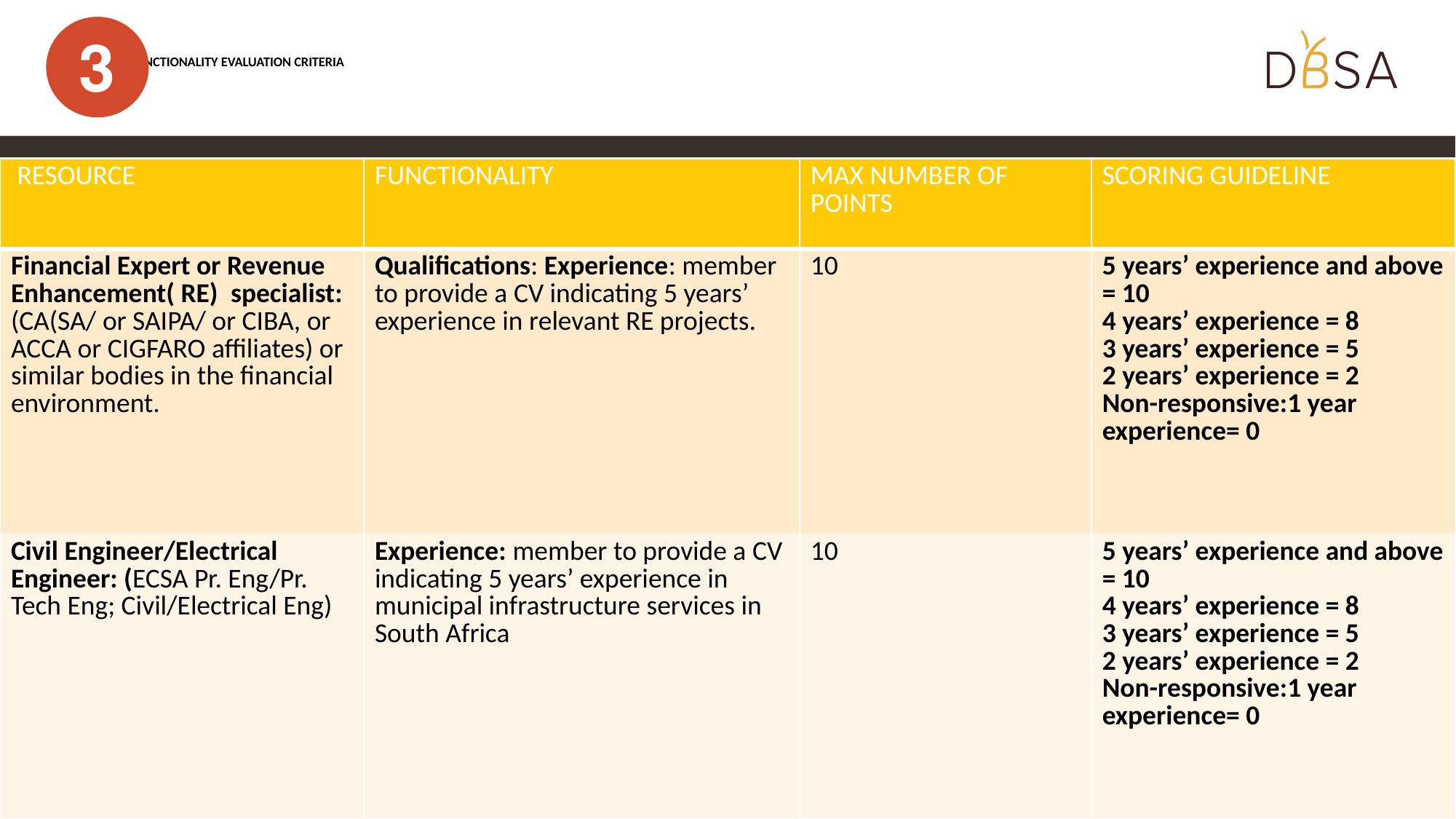

# FUNCTIONALITY EVALUATION CRITERIA
3
| RESOURCE | FUNCTIONALITY | MAX NUMBER OF POINTS | SCORING GUIDELINE |
| --- | --- | --- | --- |
| Financial Expert or Revenue Enhancement( RE) specialist: (CA(SA/ or SAIPA/ or CIBA, or ACCA or CIGFARO affiliates) or similar bodies in the financial environment. | Qualifications: Experience: member to provide a CV indicating 5 years’ experience in relevant RE projects. | 10 | 5 years’ experience and above = 10 4 years’ experience = 8 3 years’ experience = 5 2 years’ experience = 2 Non-responsive:1 year experience= 0 |
| Civil Engineer/Electrical Engineer: (ECSA Pr. Eng/Pr. Tech Eng; Civil/Electrical Eng) | Experience: member to provide a CV indicating 5 years’ experience in municipal infrastructure services in South Africa | 10 | 5 years’ experience and above = 10 4 years’ experience = 8 3 years’ experience = 5 2 years’ experience = 2 Non-responsive:1 year experience= 0 |